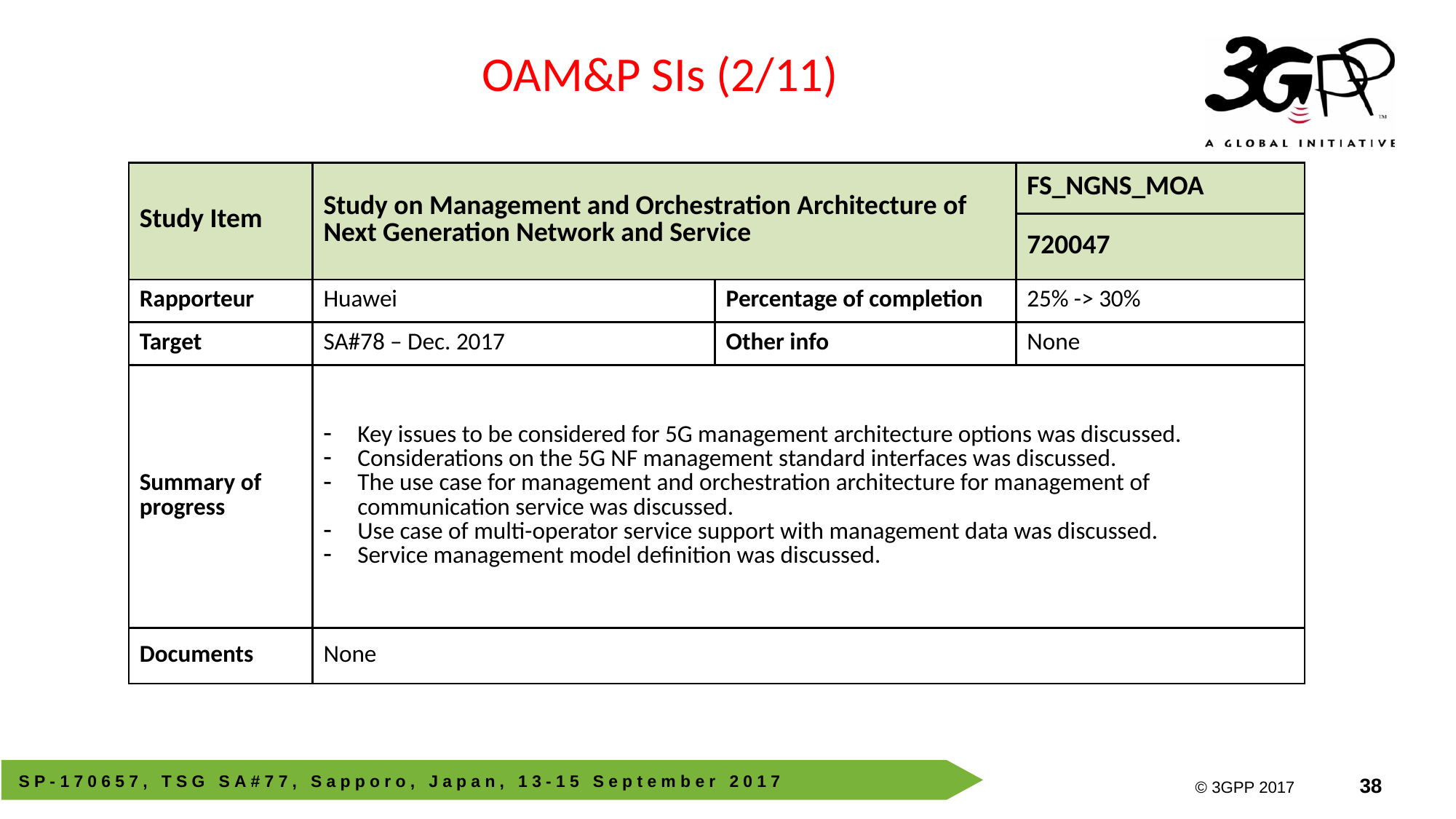

OAM&P SIs (2/11)
| Study Item | Study on Management and Orchestration Architecture of Next Generation Network and Service |  | FS\_NGNS\_MOA |
| --- | --- | --- | --- |
|  |  |  | 720047 |
| Rapporteur | Huawei | Percentage of completion | 25% -> 30% |
| Target | SA#78 – Dec. 2017 | Other info | None |
| Summary of progress | Key issues to be considered for 5G management architecture options was discussed. Considerations on the 5G NF management standard interfaces was discussed. The use case for management and orchestration architecture for management of communication service was discussed. Use case of multi-operator service support with management data was discussed. Service management model definition was discussed. |  |  |
| Documents | None |  |  |